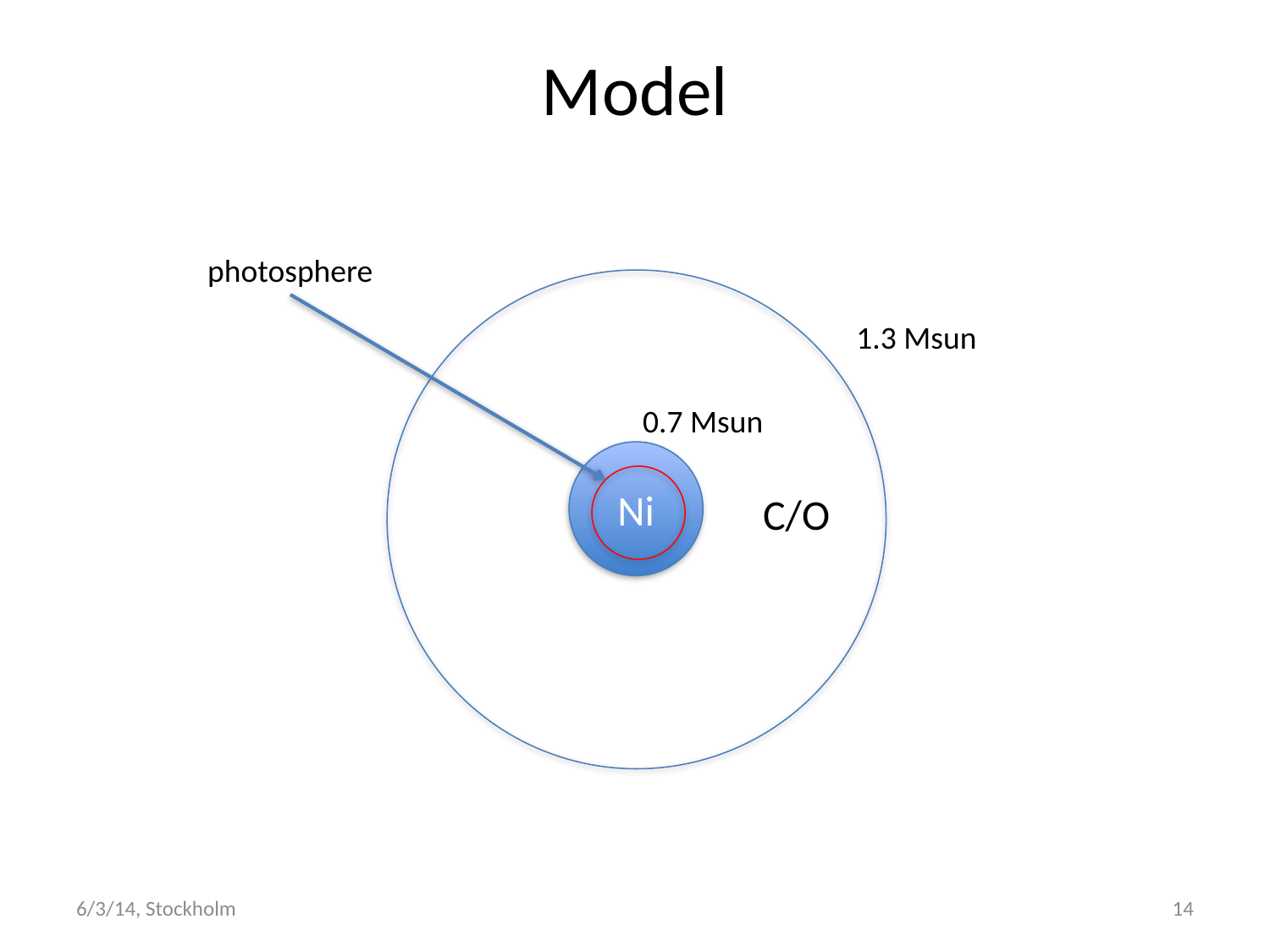

# Model
photosphere

1.3 Msun
0.7 Msun
Ni

C/O
6/3/14, Stockholm
14